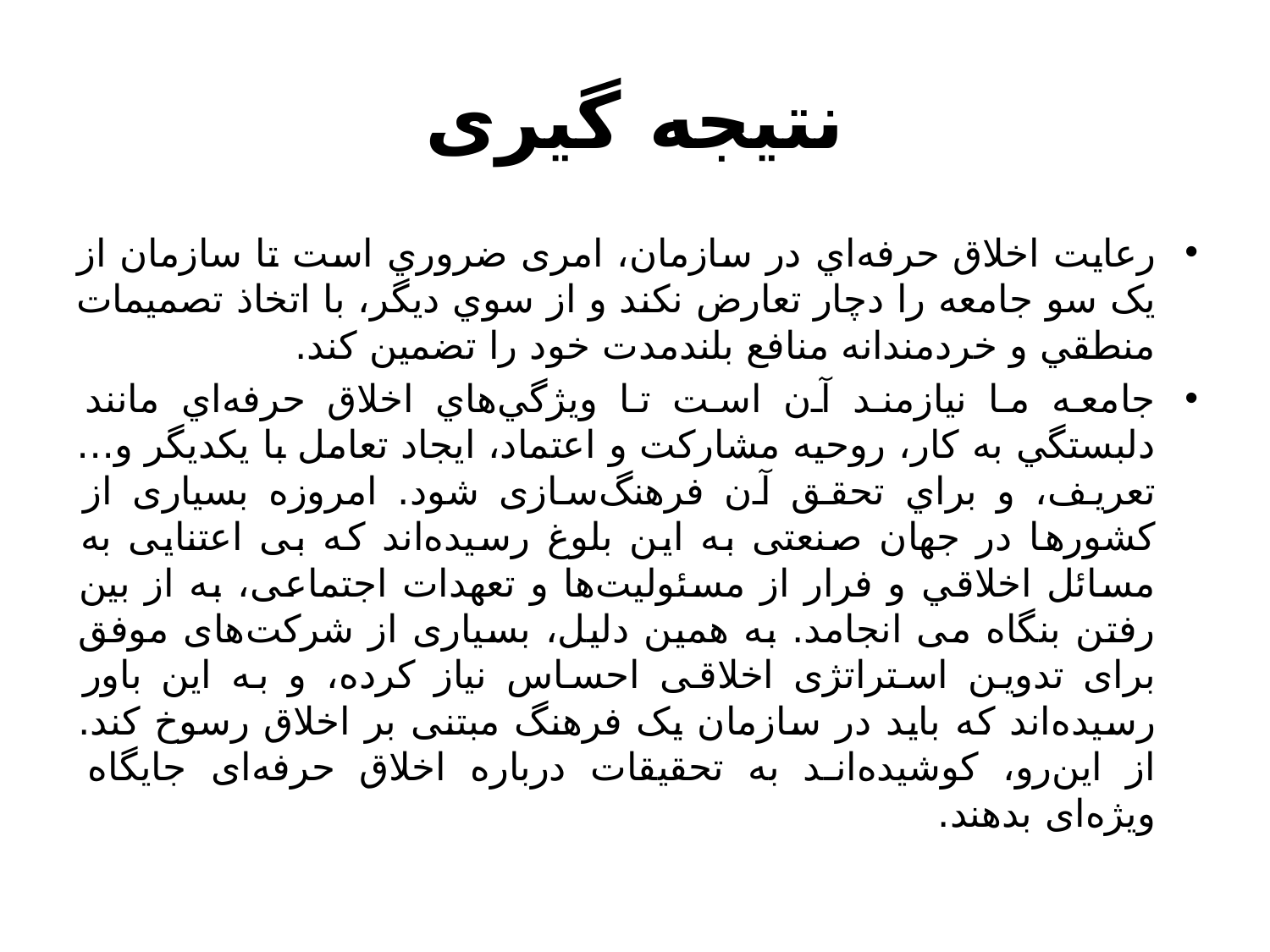

# نتیجه گیری
رعايت اخلاق حرفه‌اي در سازمان، امری ضروري است تا سازمان از يک سو جامعه را دچار تعارض نکند و از سوي ديگر، با اتخاذ تصميمات منطقي و خردمندانه منافع بلندمدت خود را تضمين كند.
جامعه ما نيازمند آن است تا ويژگي‌هاي اخلاق حرفه‌اي مانند دلبستگي به كار، روحيه مشاركت و اعتماد، ايجاد تعامل با يكديگر و… تعريف، و براي تحقق آن فرهنگ‌سازی شود. امروزه بسياری از کشورها در جهان صنعتی به اين بلوغ رسيده‌اند که بی اعتنایی به مسائل اخلاقي و فرار از مسئوليت‌ها و تعهدات اجتماعی، به از بين رفتن بنگاه می انجامد. به همين دليل، بسياری از شرکت‌های موفق برای تدوين استراتژی اخلاقی احساس نياز کرده، و به اين باور رسيده‌اند که بايد در سازمان يک فرهنگ مبتنی بر اخلاق رسوخ کند. از اين‌رو، كوشيده‌اند به تحقيقات درباره اخلاق حرفه‌ای جايگاه ويژه‌ای بدهند.